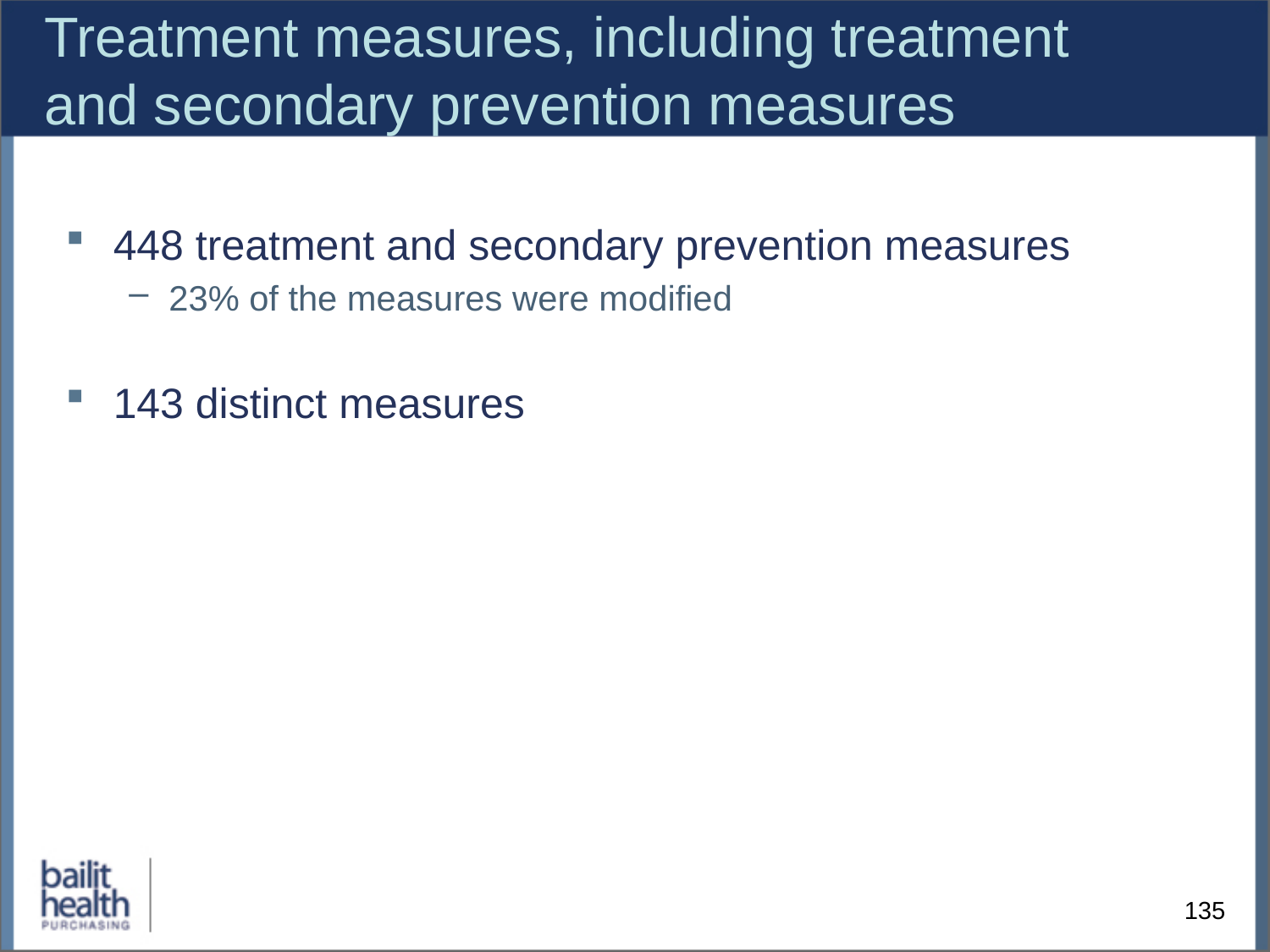

# Treatment measures, including treatment and secondary prevention measures
448 treatment and secondary prevention measures
23% of the measures were modified

143 distinct measures

135